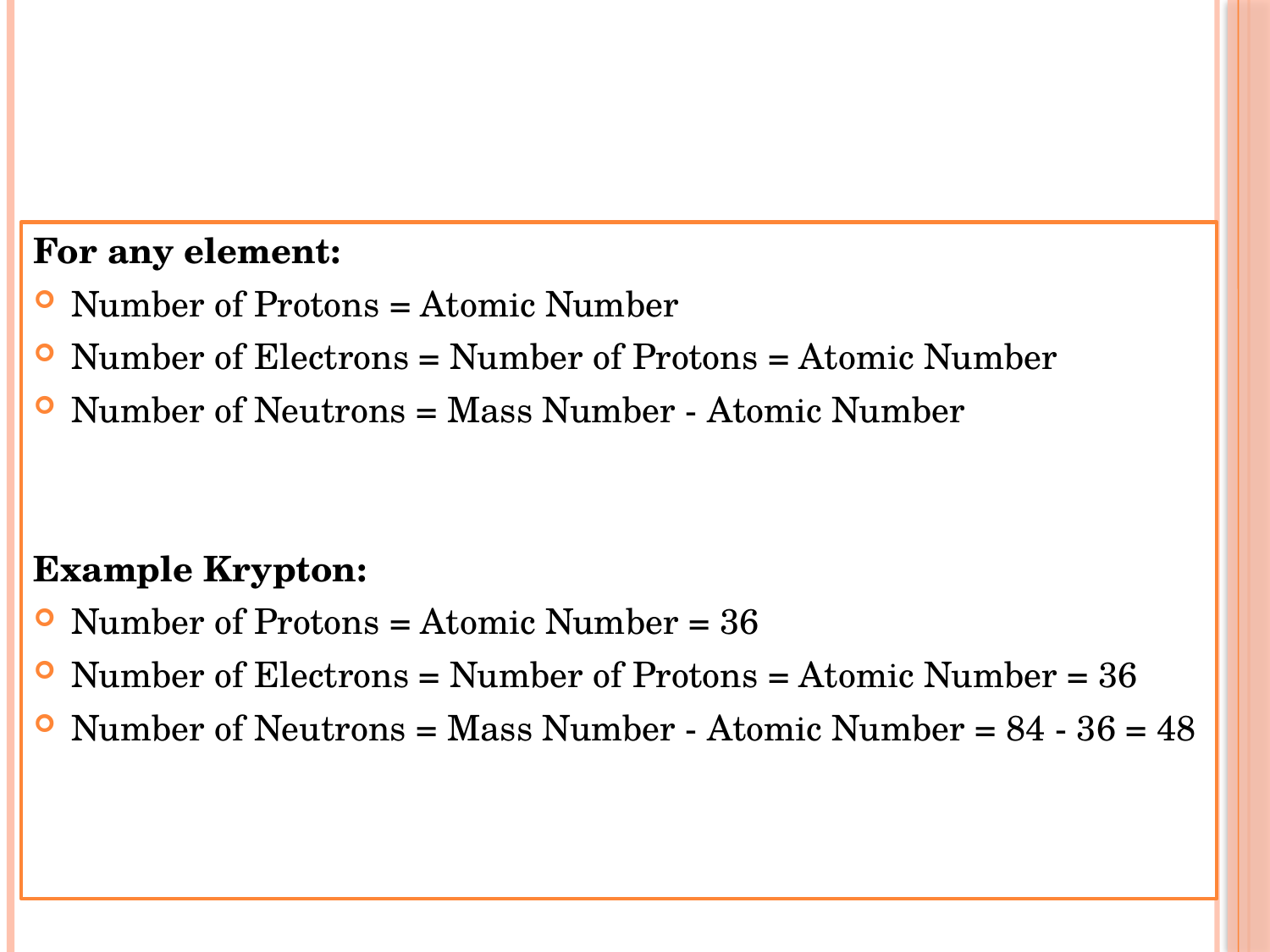

#
For any element:
Number of Protons = Atomic Number
Number of Electrons = Number of Protons = Atomic Number
Number of Neutrons = Mass Number - Atomic Number

Example Krypton:
Number of Protons = Atomic Number = 36
Number of Electrons = Number of Protons = Atomic Number = 36
Number of Neutrons = Mass Number - Atomic Number = 84 - 36 = 48